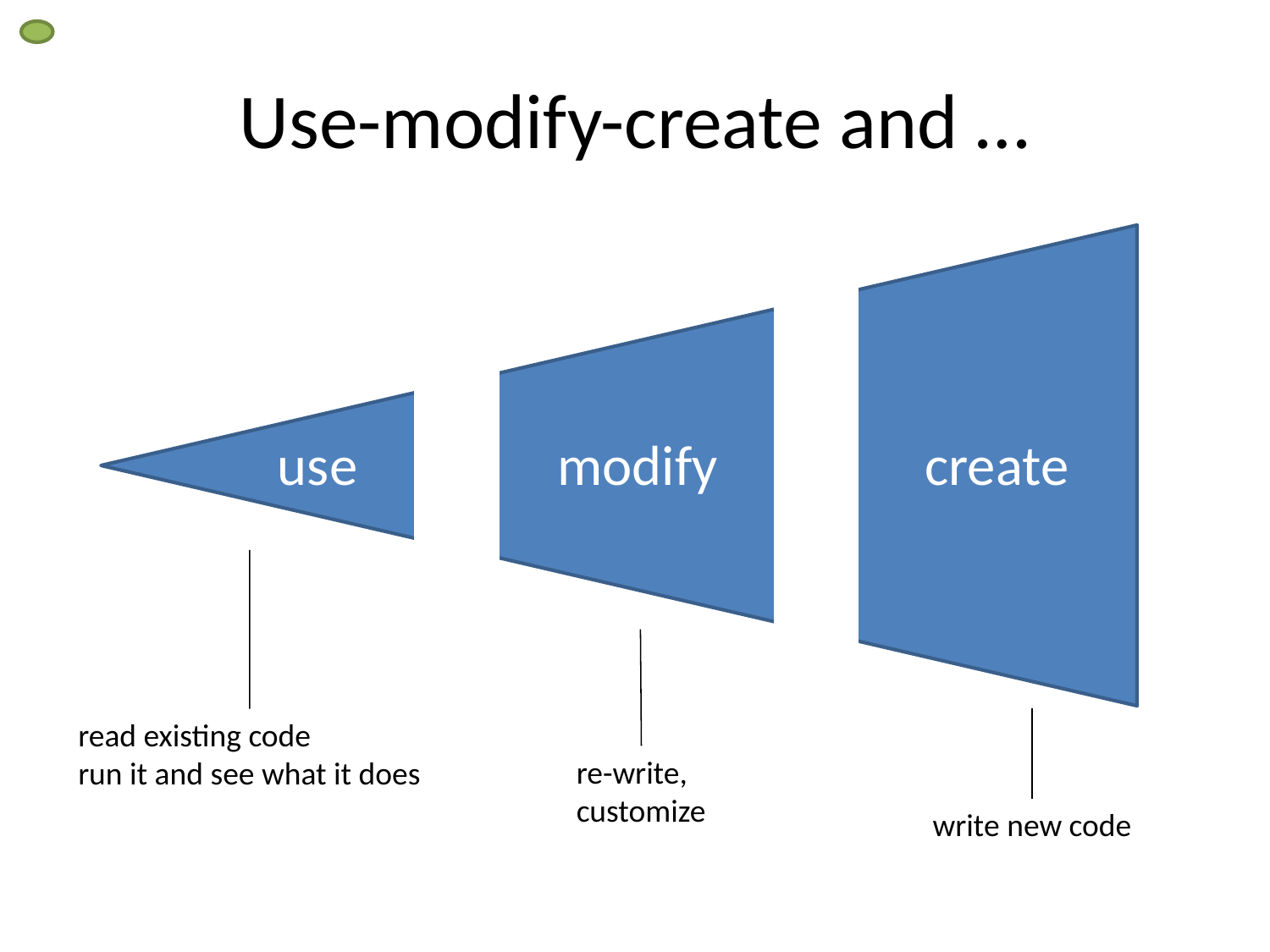

# Use-modify-create and …

use
modify
create
read existing code
run it and see what it does
re-write,
customize
write new code